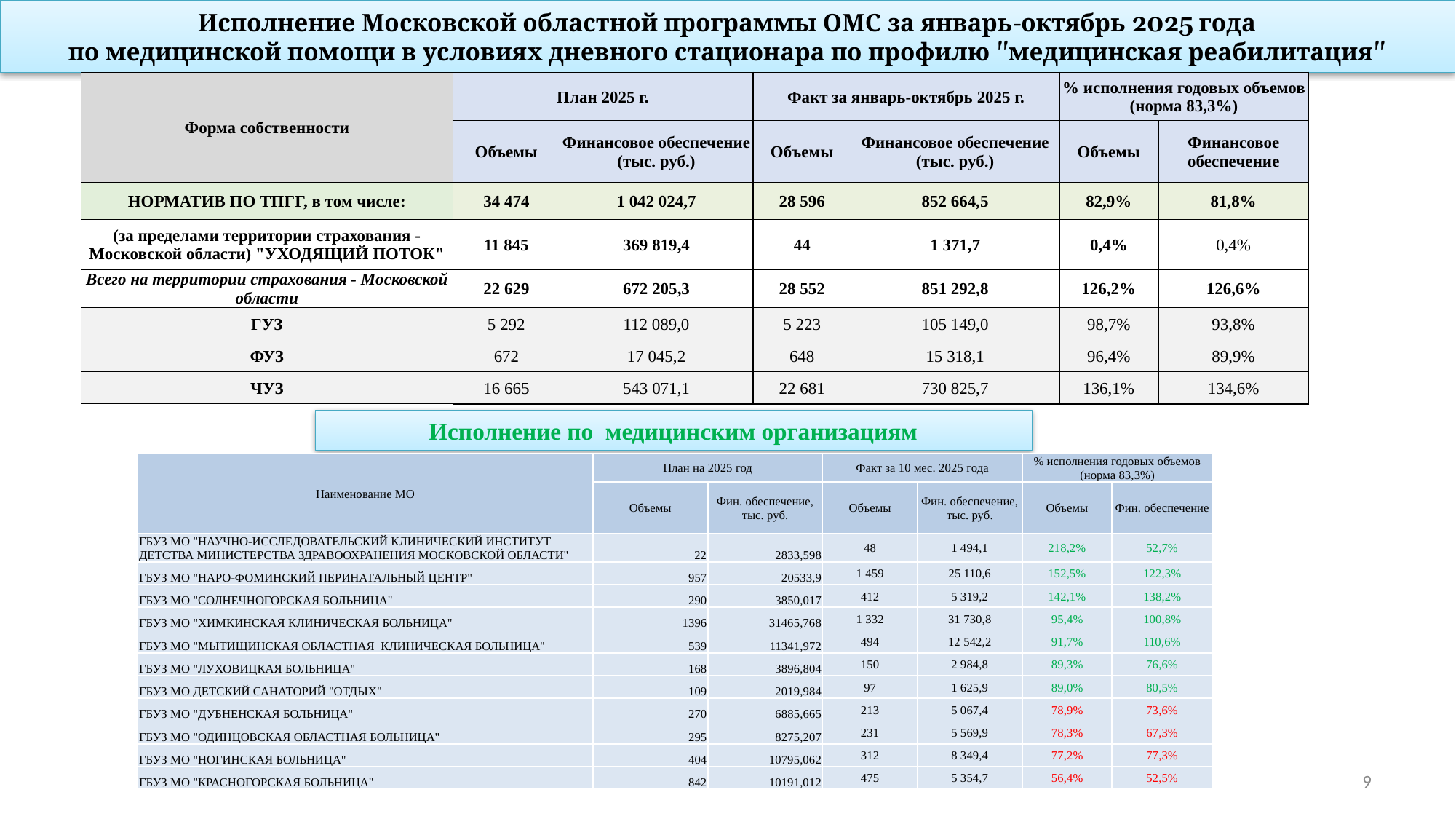

# Исполнение Московской областной программы ОМС за январь-октябрь 2025 года по медицинской помощи в условиях дневного стационара по профилю "медицинская реабилитация"
| Форма собственности | План 2025 г. |  | Факт за январь-октябрь 2025 г. |  | % исполнения годовых объемов (норма 83,3%) |  |
| --- | --- | --- | --- | --- | --- | --- |
|  | Объемы | Финансовое обеспечение (тыс. руб.) | Объемы | Финансовое обеспечение (тыс. руб.) | Объемы | Финансовое обеспечение |
| НОРМАТИВ ПО ТПГГ, в том числе: | 34 474 | 1 042 024,7 | 28 596 | 852 664,5 | 82,9% | 81,8% |
| (за пределами территории страхования - Московской области) "УХОДЯЩИЙ ПОТОК" | 11 845 | 369 819,4 | 44 | 1 371,7 | 0,4% | 0,4% |
| Всего на территории страхования - Московской области | 22 629 | 672 205,3 | 28 552 | 851 292,8 | 126,2% | 126,6% |
| ГУЗ | 5 292 | 112 089,0 | 5 223 | 105 149,0 | 98,7% | 93,8% |
| ФУЗ | 672 | 17 045,2 | 648 | 15 318,1 | 96,4% | 89,9% |
| ЧУЗ | 16 665 | 543 071,1 | 22 681 | 730 825,7 | 136,1% | 134,6% |
Исполнение по  медицинским организациям
| Наименование МО | План на 2025 год |  | Факт за 10 мес. 2025 года |  | % исполнения годовых объемов (норма 83,3%) |  |
| --- | --- | --- | --- | --- | --- | --- |
|  | Объемы | Фин. обеспечение, тыс. руб. | Объемы | Фин. обеспечение, тыс. руб. | Объемы | Фин. обеспечение |
| ГБУЗ МО "НАУЧНО-ИССЛЕДОВАТЕЛЬСКИЙ КЛИНИЧЕСКИЙ ИНСТИТУТ ДЕТСТВА МИНИСТЕРСТВА ЗДРАВООХРАНЕНИЯ МОСКОВСКОЙ ОБЛАСТИ" | 22 | 2833,598 | 48 | 1 494,1 | 218,2% | 52,7% |
| ГБУЗ МО "НАРО-ФОМИНСКИЙ ПЕРИНАТАЛЬНЫЙ ЦЕНТР" | 957 | 20533,9 | 1 459 | 25 110,6 | 152,5% | 122,3% |
| ГБУЗ МО "СОЛНЕЧНОГОРСКАЯ БОЛЬНИЦА" | 290 | 3850,017 | 412 | 5 319,2 | 142,1% | 138,2% |
| ГБУЗ МО "ХИМКИНСКАЯ КЛИНИЧЕСКАЯ БОЛЬНИЦА" | 1396 | 31465,768 | 1 332 | 31 730,8 | 95,4% | 100,8% |
| ГБУЗ МО "МЫТИЩИНСКАЯ ОБЛАСТНАЯ КЛИНИЧЕСКАЯ БОЛЬНИЦА" | 539 | 11341,972 | 494 | 12 542,2 | 91,7% | 110,6% |
| ГБУЗ МО "ЛУХОВИЦКАЯ БОЛЬНИЦА" | 168 | 3896,804 | 150 | 2 984,8 | 89,3% | 76,6% |
| ГБУЗ МО ДЕТСКИЙ САНАТОРИЙ "ОТДЫХ" | 109 | 2019,984 | 97 | 1 625,9 | 89,0% | 80,5% |
| ГБУЗ МО "ДУБНЕНСКАЯ БОЛЬНИЦА" | 270 | 6885,665 | 213 | 5 067,4 | 78,9% | 73,6% |
| ГБУЗ МО "ОДИНЦОВСКАЯ ОБЛАСТНАЯ БОЛЬНИЦА" | 295 | 8275,207 | 231 | 5 569,9 | 78,3% | 67,3% |
| ГБУЗ МО "НОГИНСКАЯ БОЛЬНИЦА" | 404 | 10795,062 | 312 | 8 349,4 | 77,2% | 77,3% |
| ГБУЗ МО "КРАСНОГОРСКАЯ БОЛЬНИЦА" | 842 | 10191,012 | 475 | 5 354,7 | 56,4% | 52,5% |
9